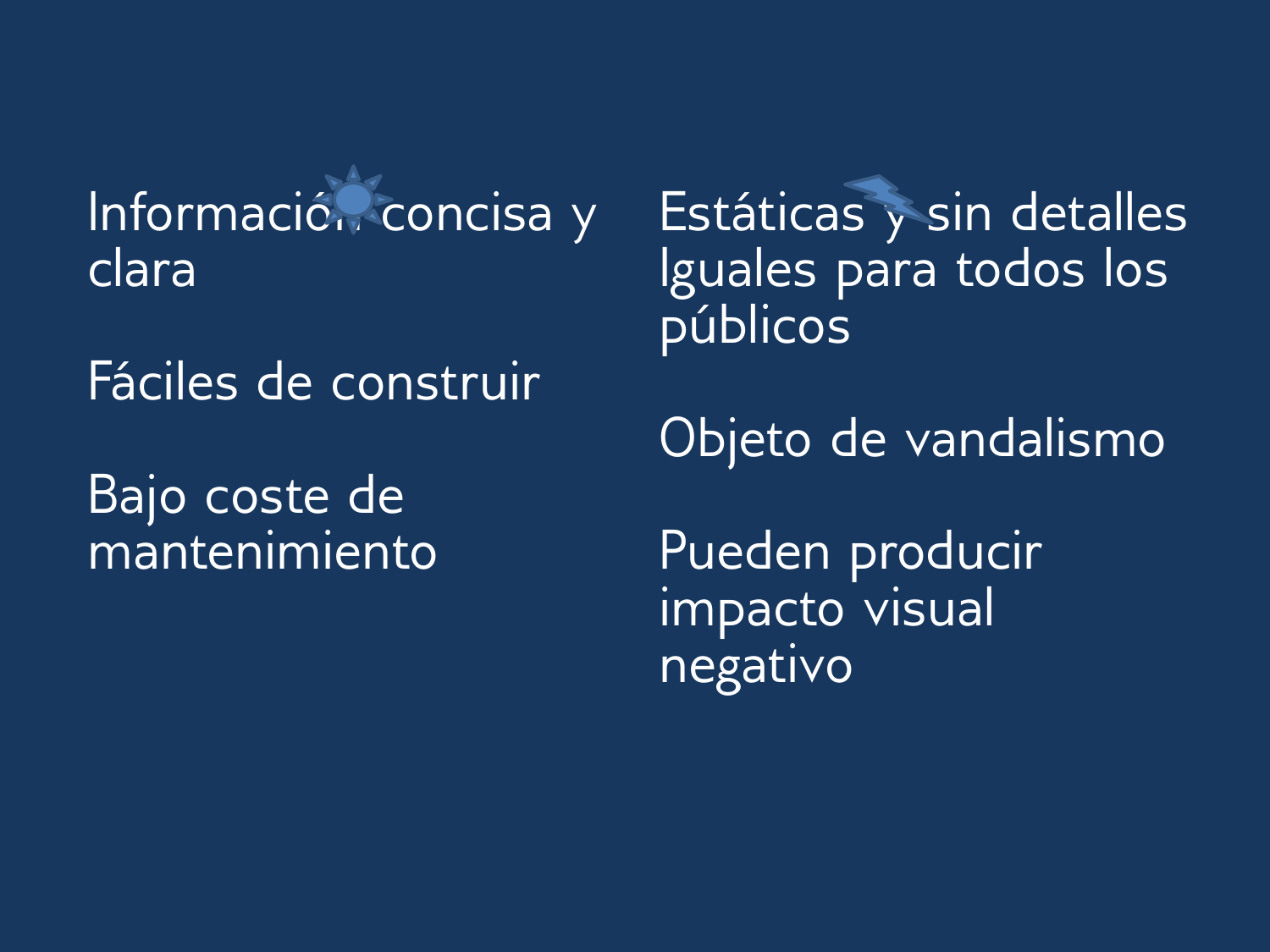

| Información concisa y clara Fáciles de construir Bajo coste de mantenimiento | Estáticas y sin detalles Iguales para todos los públicos Objeto de vandalismo Pueden producir impacto visual negativo |
| --- | --- |